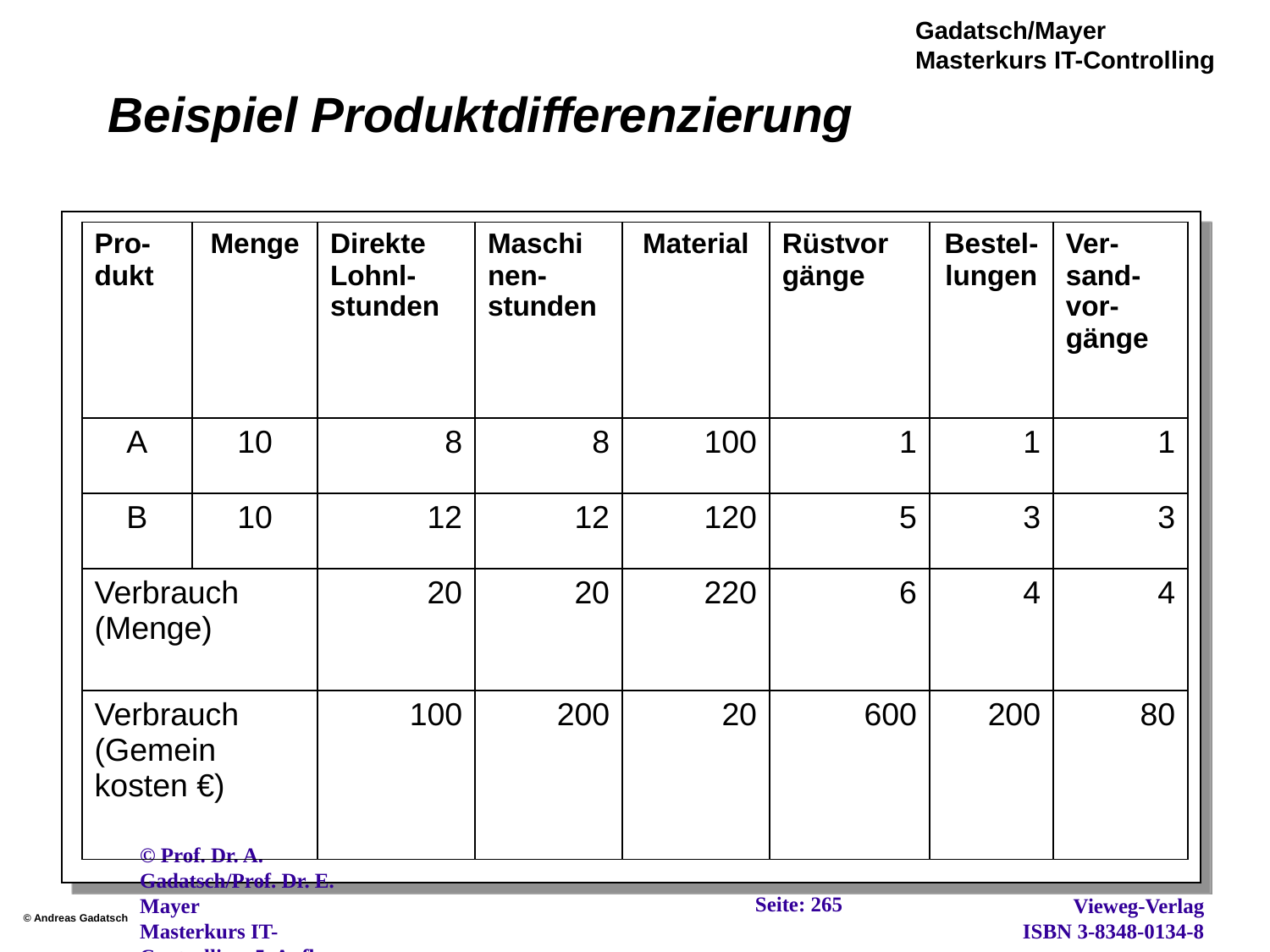

# Beispiel Produktdifferenzierung
| Pro-dukt | Menge | Direkte Lohnl-stunden | Maschi­nen-stunden | Material | Rüstvor­ gänge | Bestel-lungen | Ver-sand-vor-gänge |
| --- | --- | --- | --- | --- | --- | --- | --- |
| A | 10 | 8 | 8 | 100 | 1 | 1 | 1 |
| B | 10 | 12 | 12 | 120 | 5 | 3 | 3 |
| Verbrauch (Menge) |  | 20 | 20 | 220 | 6 | 4 | 4 |
| Verbrauch (Gemein­ kosten €) |  | 100 | 200 | 20 | 600 | 200 | 80 |

Seite: 265

© Prof. Dr. A. Gadatsch/Prof. Dr. E. Mayer
Masterkurs IT-Controlling, 5. Aufl., Wiesbaden, 2012